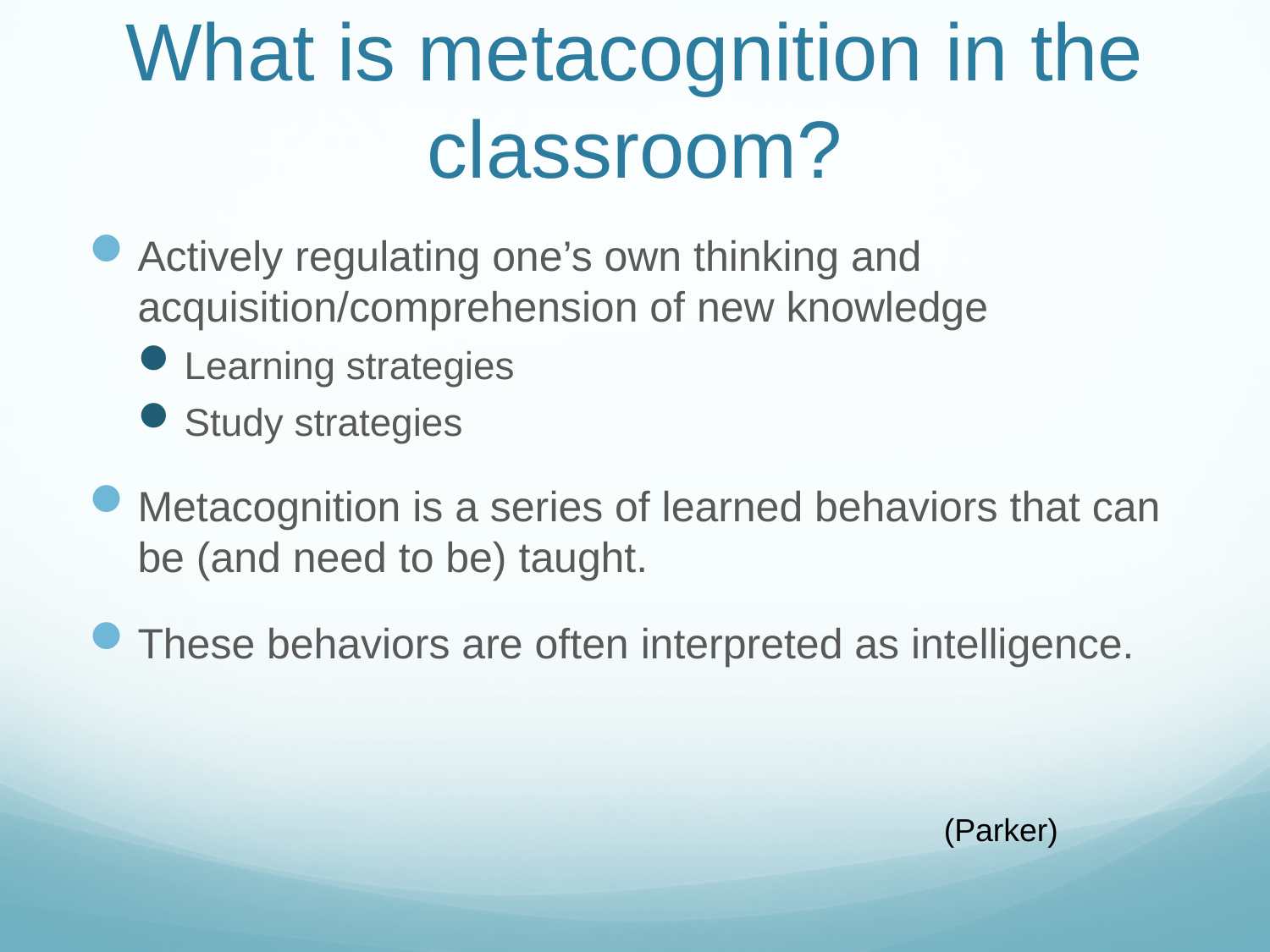

# What is metacognition in the classroom?
Actively regulating one’s own thinking and acquisition/comprehension of new knowledge
Learning strategies
Study strategies
Metacognition is a series of learned behaviors that can be (and need to be) taught.
These behaviors are often interpreted as intelligence.

(Parker)